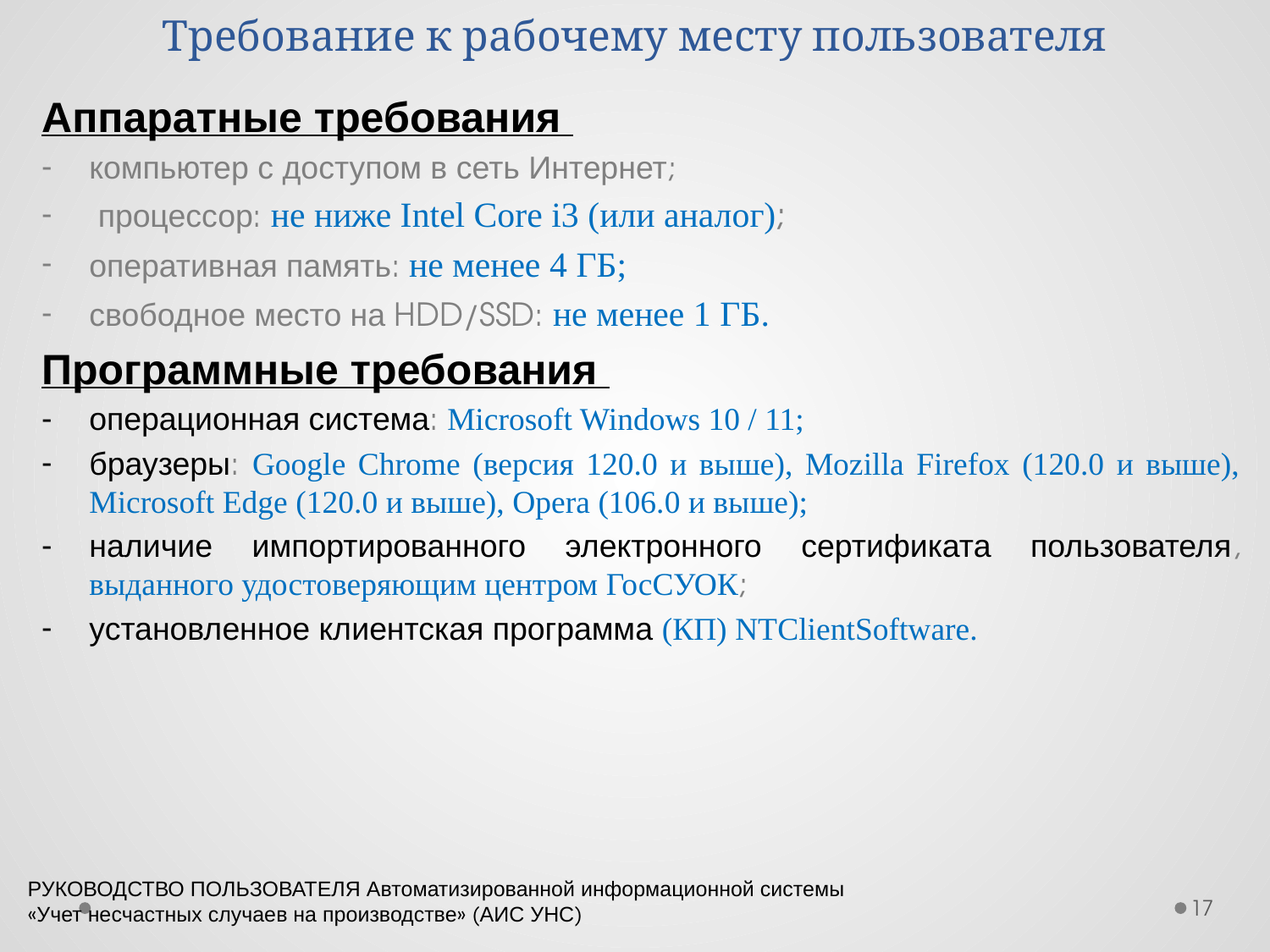

Требование к рабочему месту пользователя
Аппаратные требования
компьютер с доступом в сеть Интернет;
 процессор: не ниже Intel Core i3 (или аналог);
оперативная память: не менее 4 ГБ;
свободное место на HDD/SSD: не менее 1 ГБ.
Программные требования
операционная система: Microsoft Windows 10 / 11;
браузеры: Google Chrome (версия 120.0 и выше), Mozilla Firefox (120.0 и выше), Microsoft Edge (120.0 и выше), Opera (106.0 и выше);
наличие импортированного электронного сертификата пользователя, выданного удостоверяющим центром ГосСУОК;
установленное клиентская программа (КП) NTClientSoftware.
РУКОВОДСТВО ПОЛЬЗОВАТЕЛЯ Автоматизированной информационной системы «Учет несчастных случаев на производстве» (АИС УНС)
17